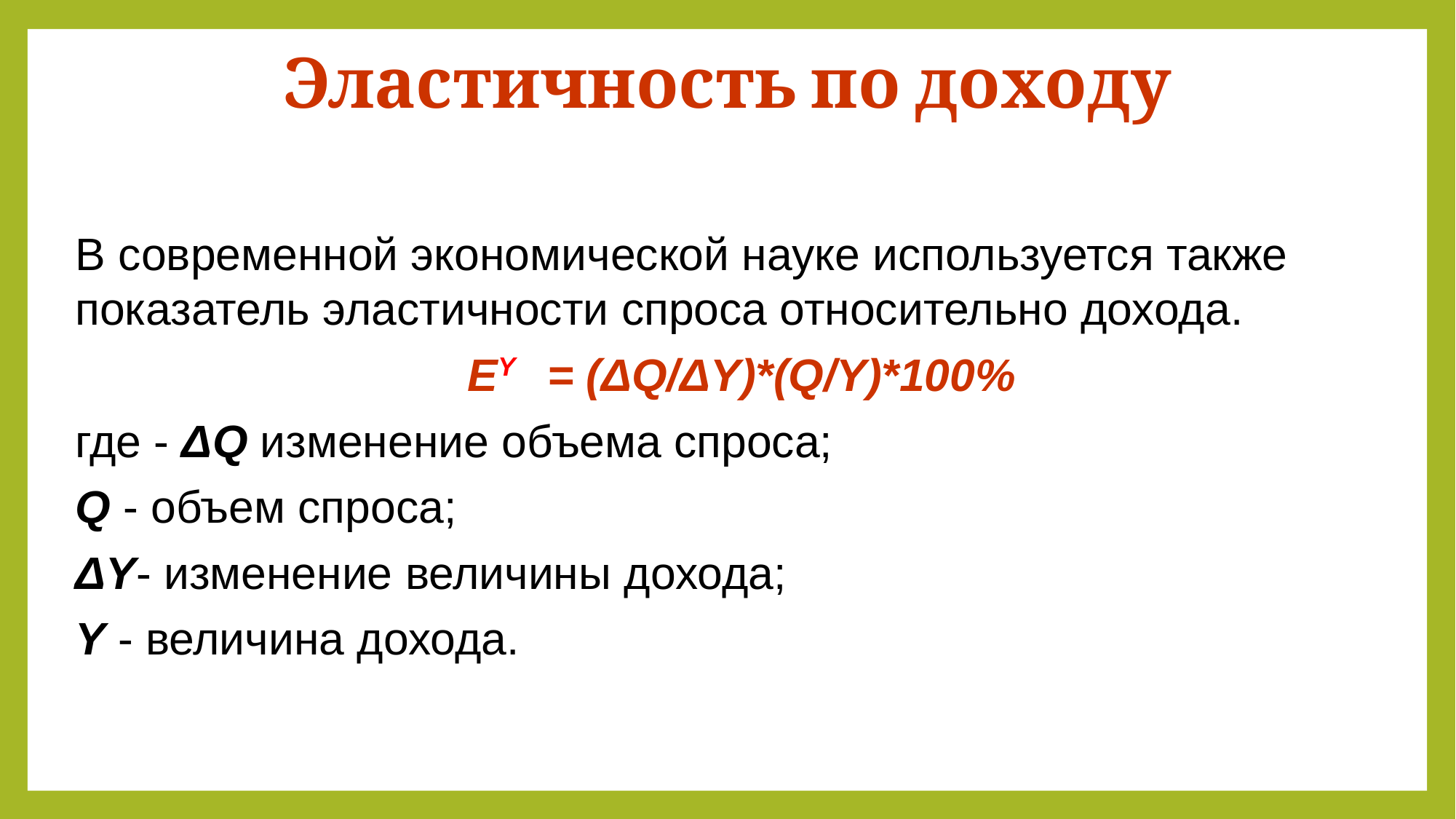

Эластичность по доходу
В современной экономической науке используется также показатель эластичности спроса относительно дохода.
EYD = (ΔQ/ΔY)*(Q/Y)*100%
где - ΔQ изменение объема спроса;
Q - объем спроса;
ΔY- изменение величины дохода;
Y - величина дохода.